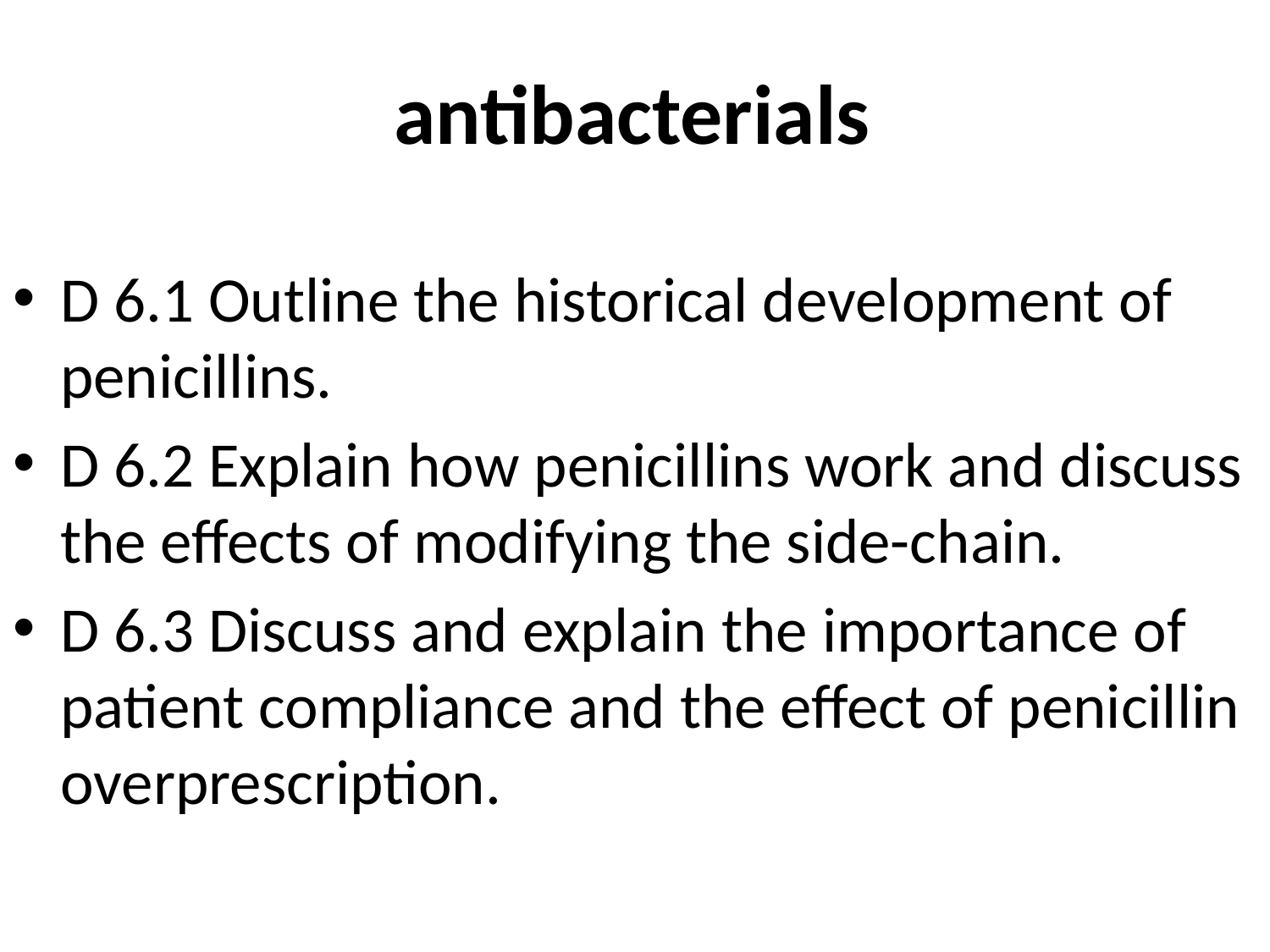

# antibacterials
D 6.1 Outline the historical development of penicillins.
D 6.2 Explain how penicillins work and discuss the effects of modifying the side-chain.
D 6.3 Discuss and explain the importance of patient compliance and the effect of penicillin overprescription.